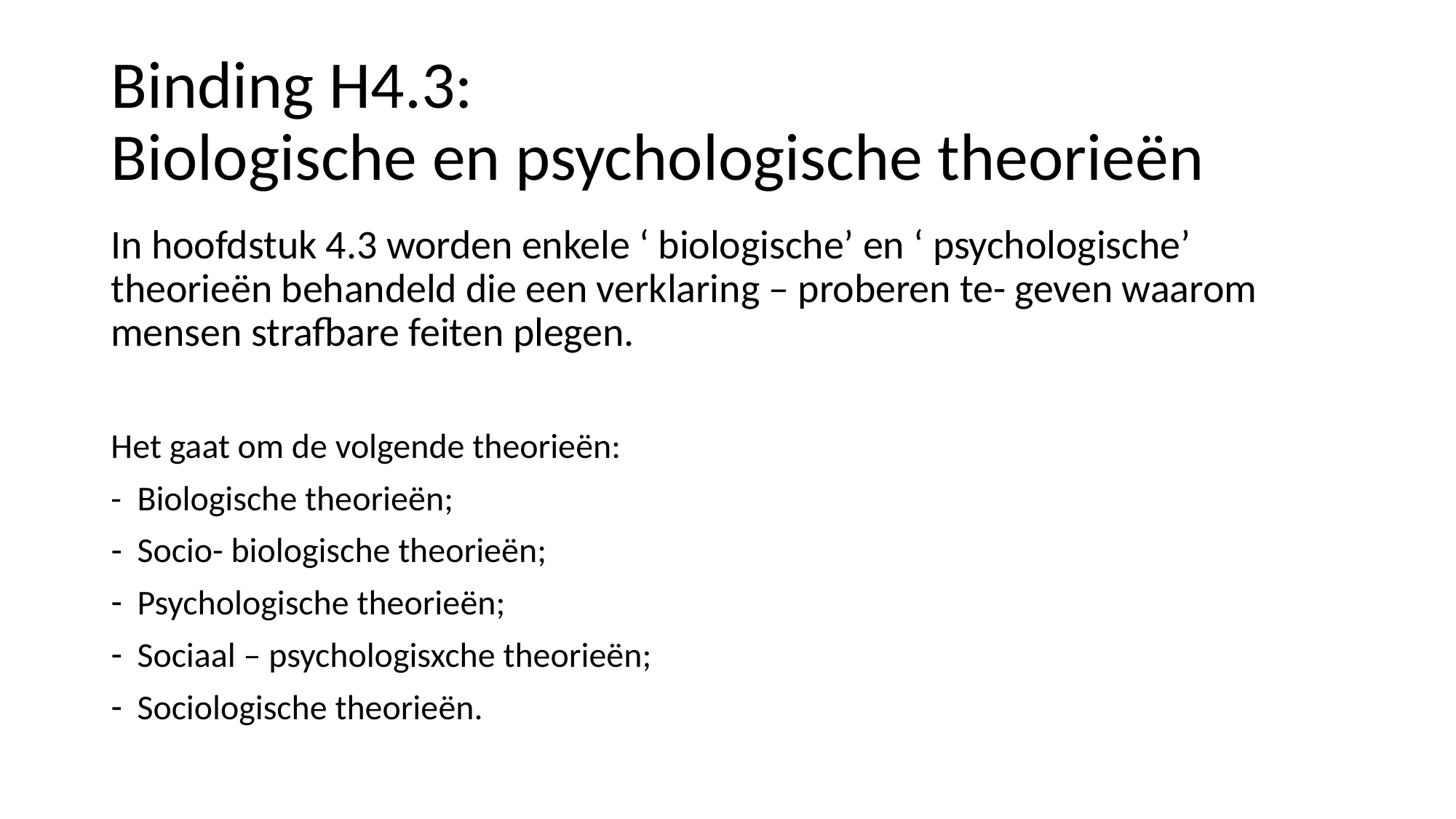

# Binding H4.3: Biologische en psychologische theorieën
In hoofdstuk 4.3 worden enkele ‘ biologische’ en ‘ psychologische’ theorieën behandeld die een verklaring – proberen te- geven waarom mensen strafbare feiten plegen.

Het gaat om de volgende theorieën:
-  Biologische theorieën;
Socio- biologische theorieën;
Psychologische theorieën;
Sociaal – psychologisxche theorieën;
Sociologische theorieën.